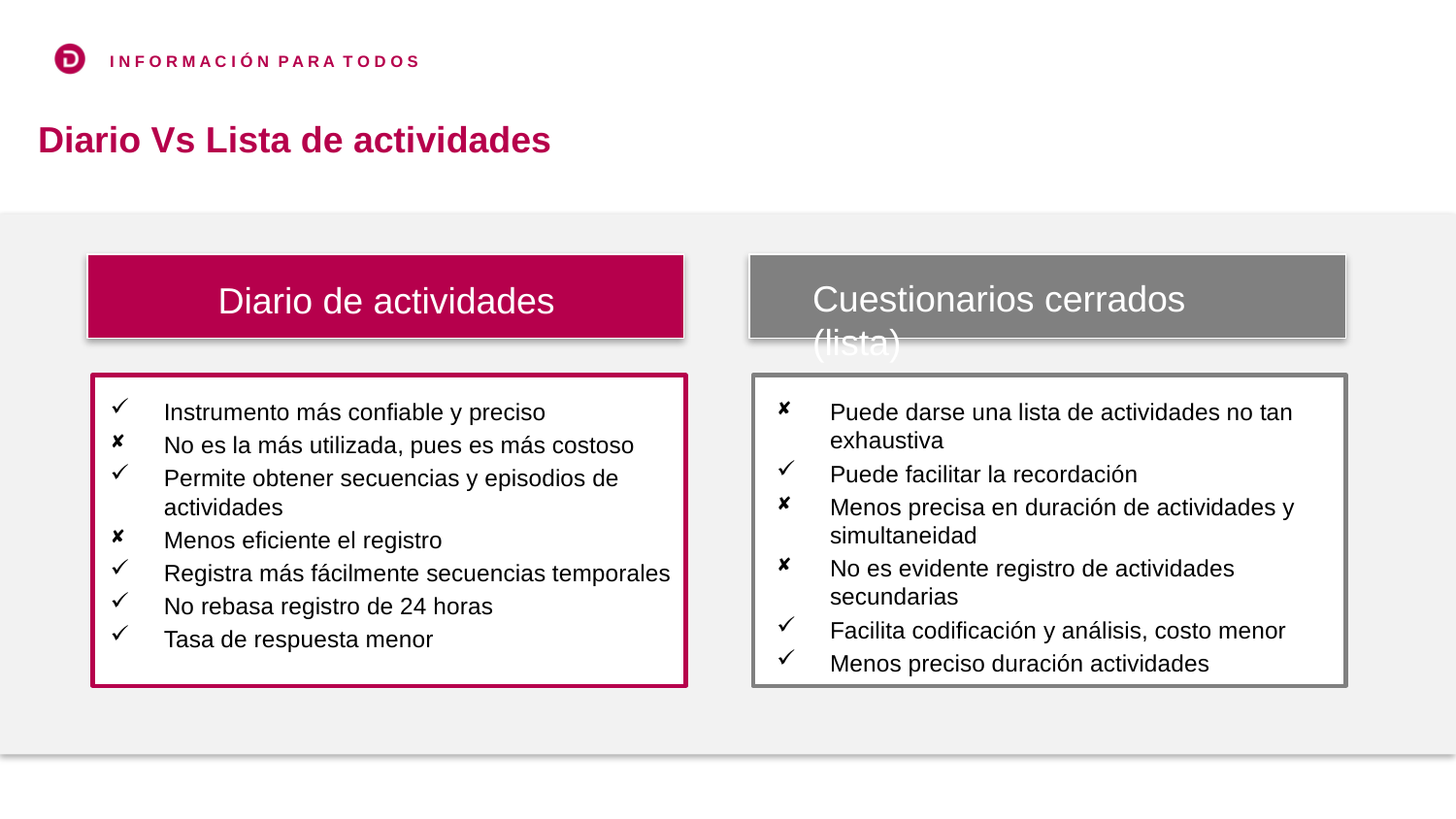

Diario Vs Lista de actividades

Cuestionarios cerrados (lista)
Diario de actividades

Instrumento más confiable y preciso
No es la más utilizada, pues es más costoso
Permite obtener secuencias y episodios de actividades
Menos eficiente el registro
Registra más fácilmente secuencias temporales
No rebasa registro de 24 horas
Tasa de respuesta menor

Puede darse una lista de actividades no tan exhaustiva
Puede facilitar la recordación
Menos precisa en duración de actividades y simultaneidad
No es evidente registro de actividades secundarias
Facilita codificación y análisis, costo menor
Menos preciso duración actividades